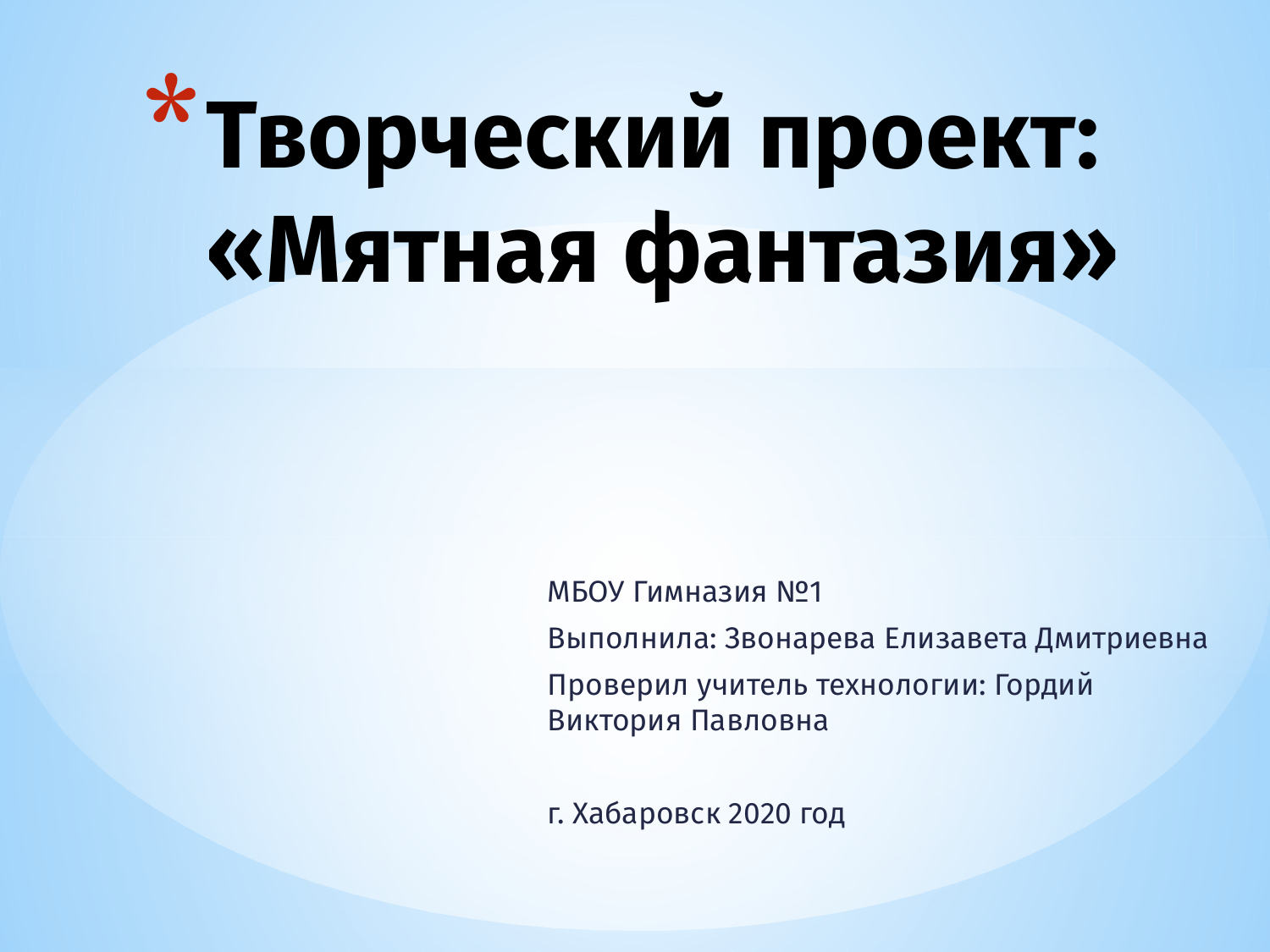

# Творческий проект: «Мятная фантазия»
МБОУ Гимназия №1
Выполнила: Звонарева Елизавета Дмитриевна
Проверил учитель технологии: Гордий Виктория Павловна

г. Хабаровск 2020 год